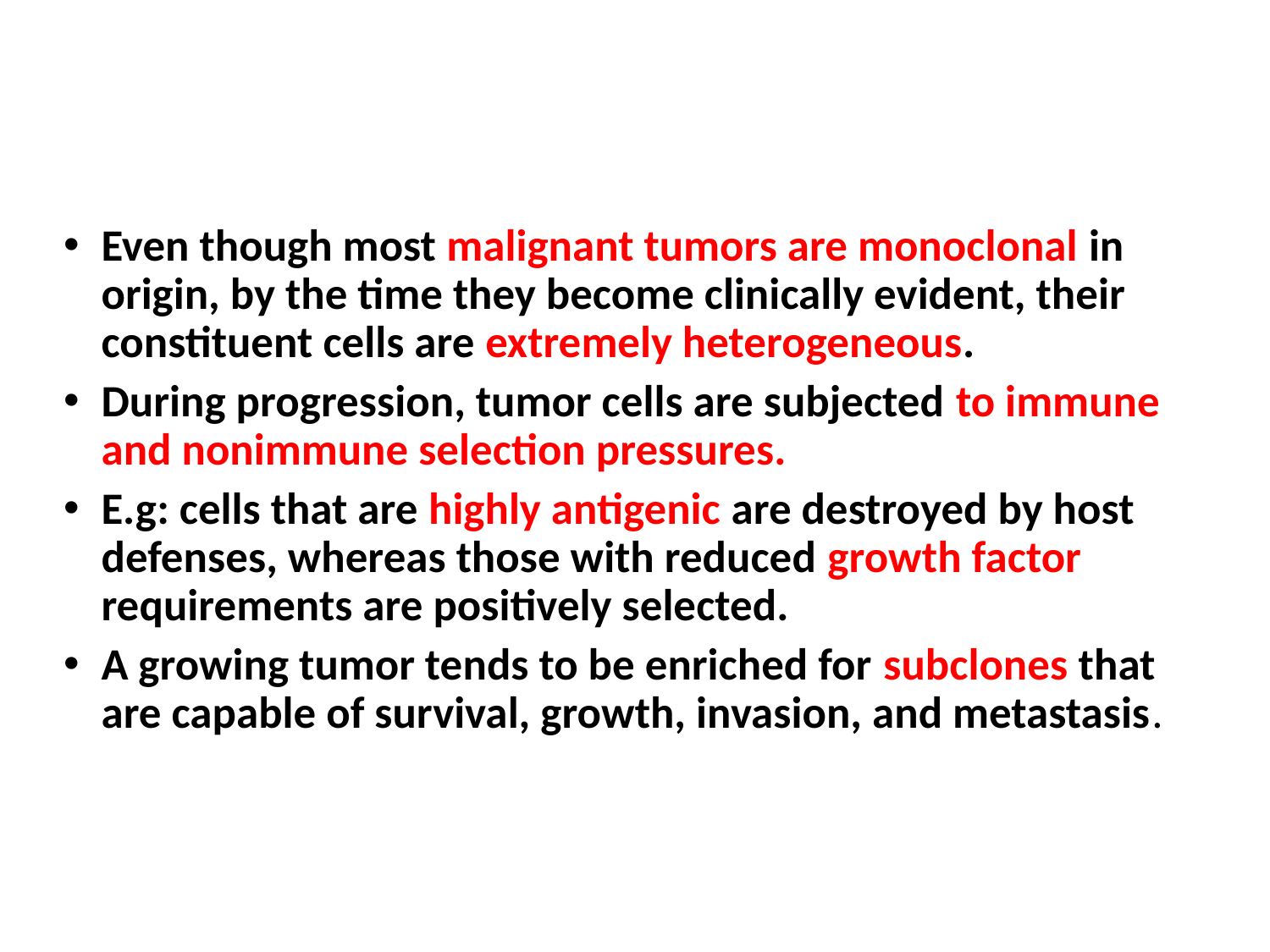

Even though most malignant tumors are monoclonal in origin, by the time they become clinically evident, their constituent cells are extremely heterogeneous.
During progression, tumor cells are subjected to immune and nonimmune selection pressures.
E.g: cells that are highly antigenic are destroyed by host defenses, whereas those with reduced growth factor requirements are positively selected.
A growing tumor tends to be enriched for subclones that are capable of survival, growth, invasion, and metastasis.